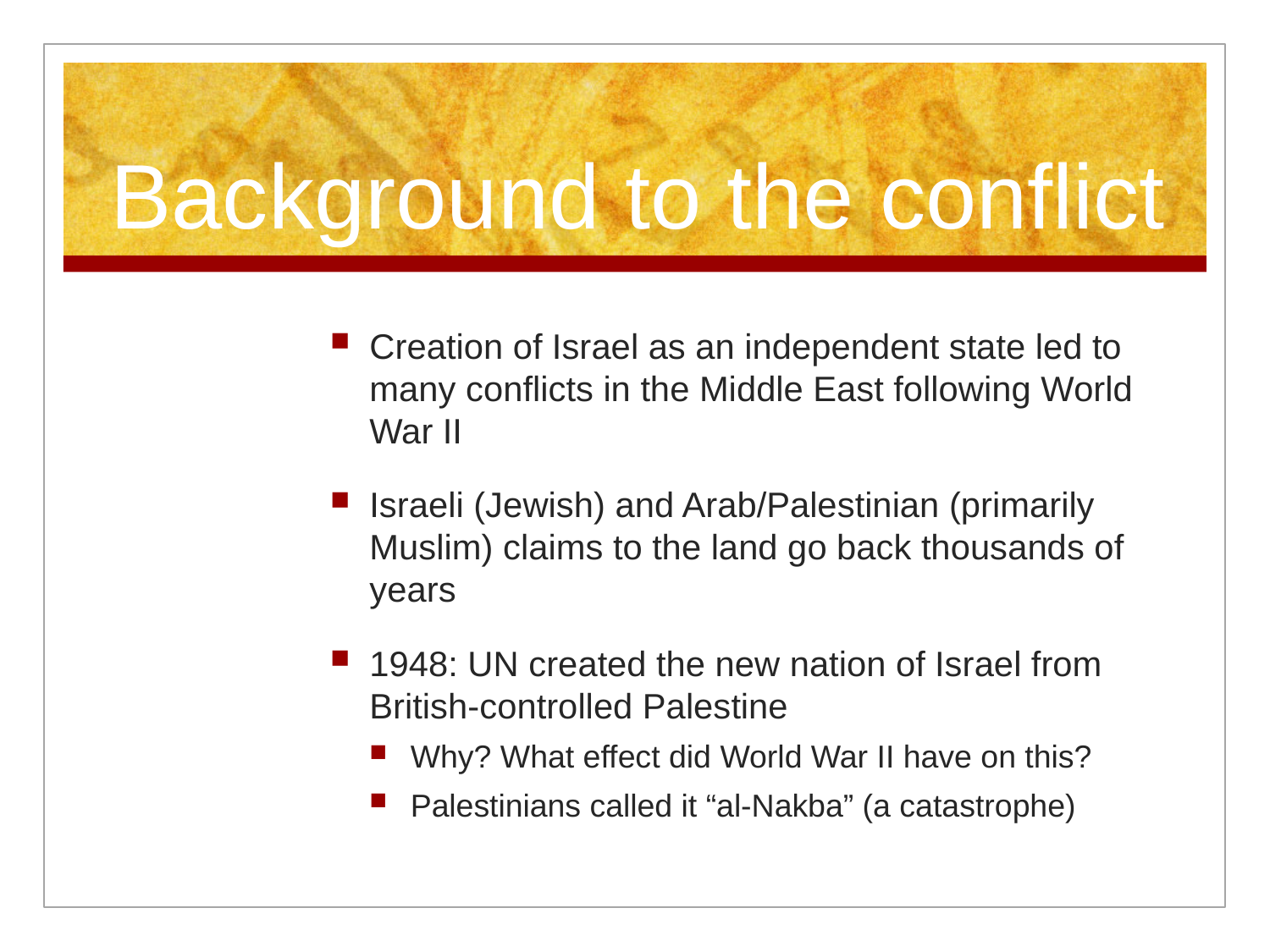

# Background to the conflict
Creation of Israel as an independent state led to many conflicts in the Middle East following World War II
Israeli (Jewish) and Arab/Palestinian (primarily Muslim) claims to the land go back thousands of years
1948: UN created the new nation of Israel from British-controlled Palestine
Why? What effect did World War II have on this?
Palestinians called it “al-Nakba” (a catastrophe)